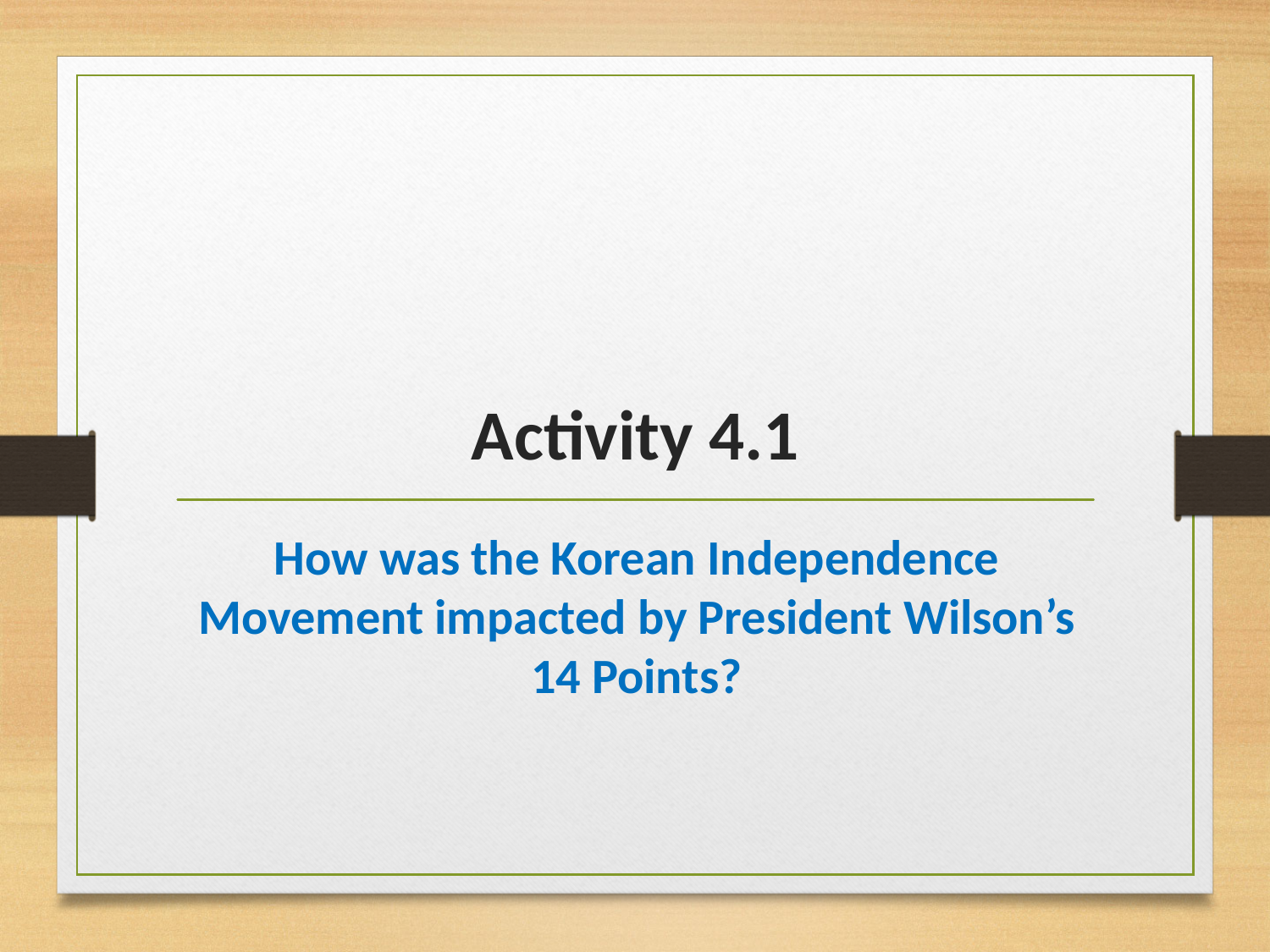

# Activity 4.1
How was the Korean Independence Movement impacted by President Wilson’s 14 Points?